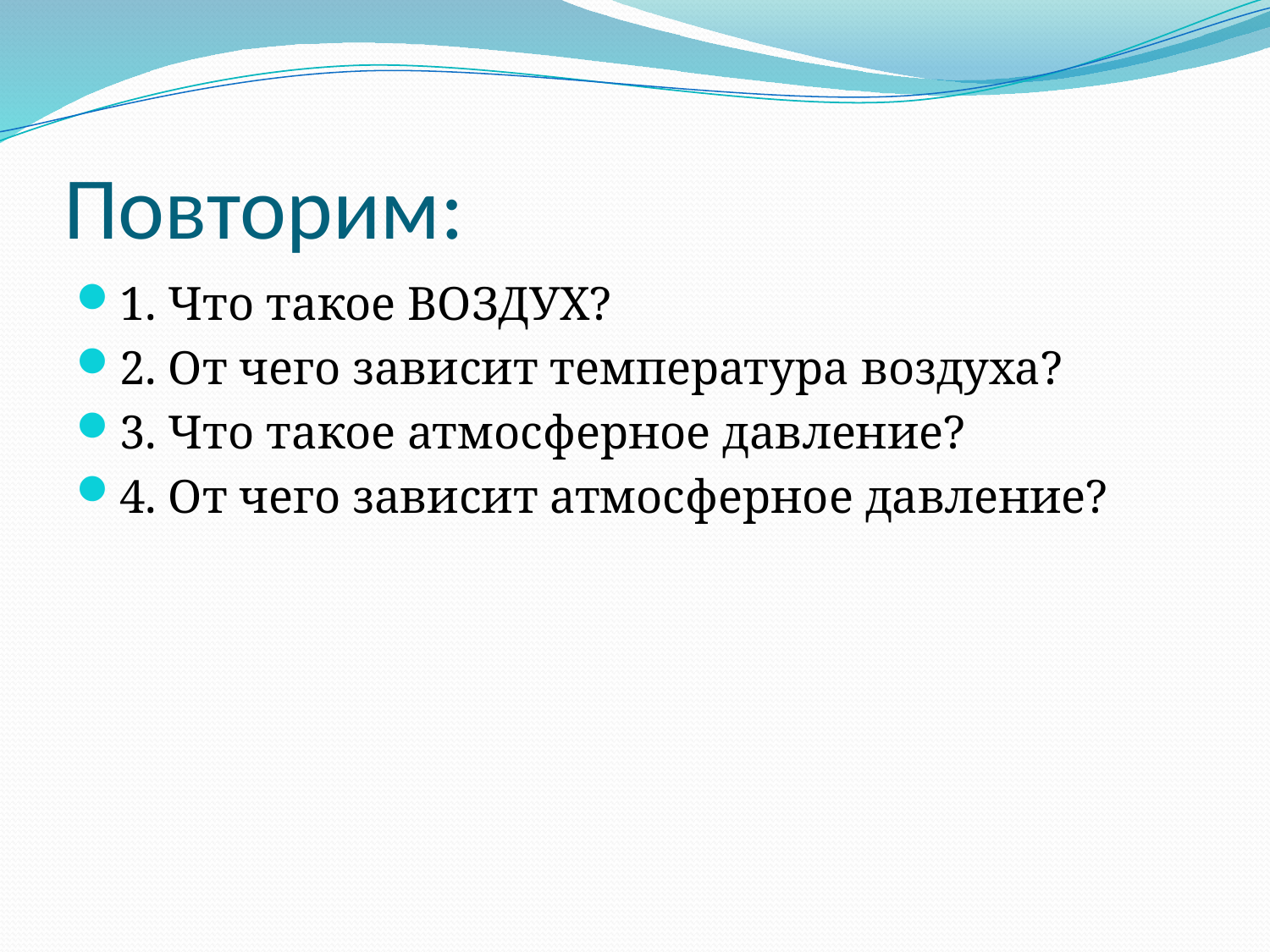

# Повторим:
1. Что такое ВОЗДУХ?
2. От чего зависит температура воздуха?
3. Что такое атмосферное давление?
4. От чего зависит атмосферное давление?